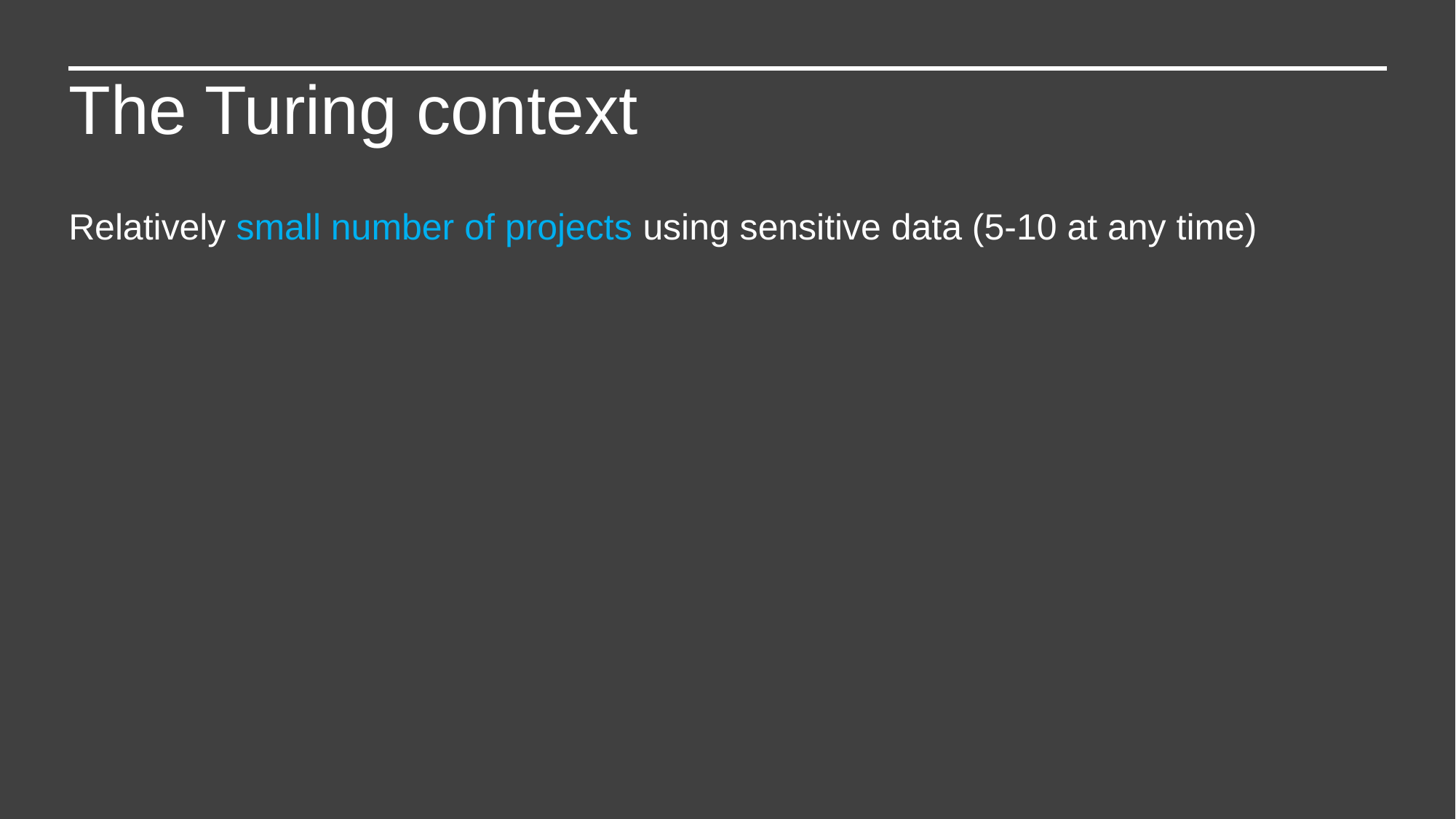

The Turing context
Relatively small number of projects using sensitive data (5-10 at any time)